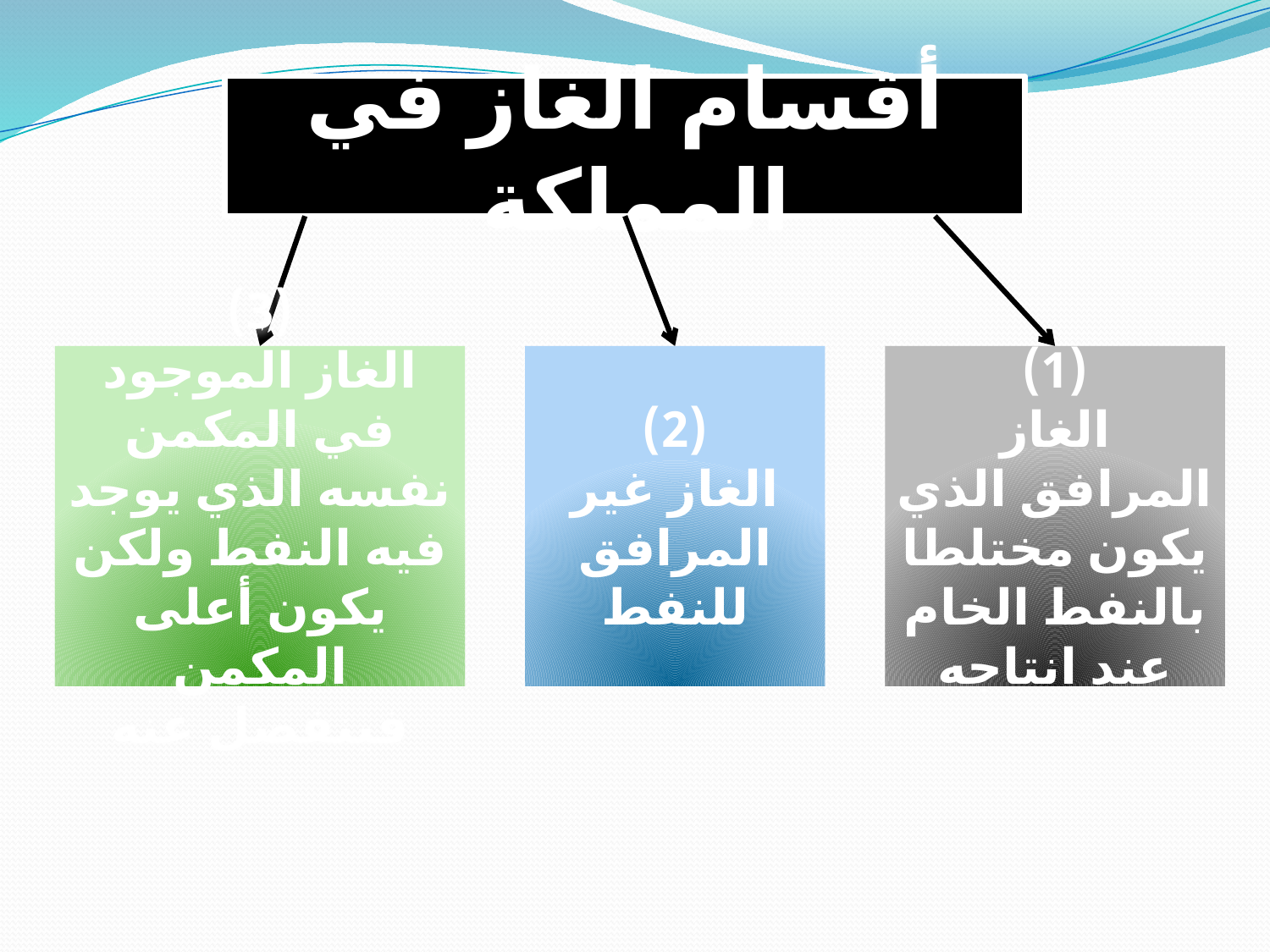

أقسام الغاز في المملكة
(3)
الغاز الموجود في المكمن نفسه الذي يوجد فيه النفط ولكن يكون أعلى المكمن فينفصل عنه
(2)
الغاز غير المرافق للنفط
(1)
الغاز المرافق الذي يكون مختلطا بالنفط الخام عند انتاجه